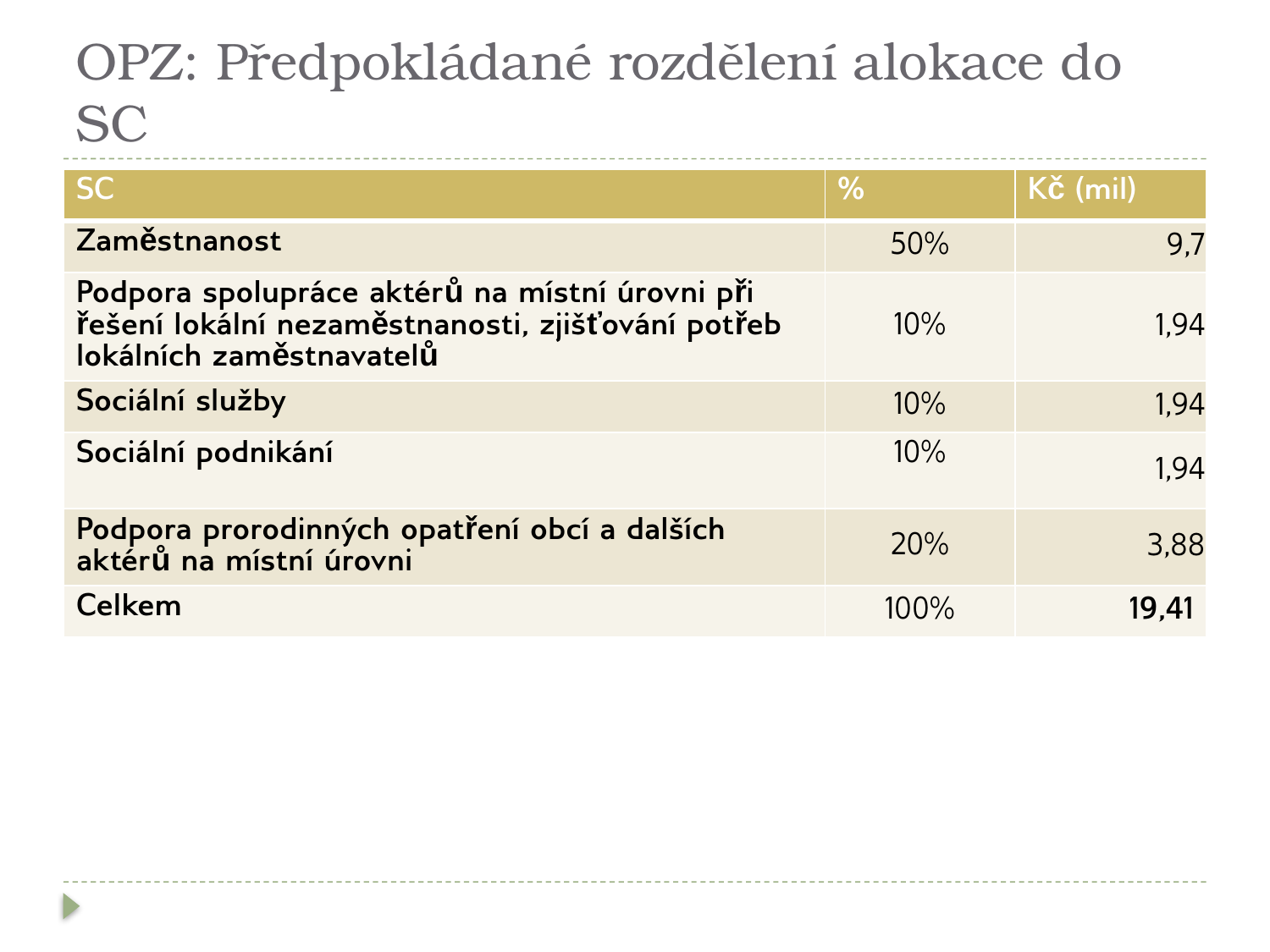

# OPZ: Předpokládané rozdělení alokace do SC
| SC | % | Kč (mil) |
| --- | --- | --- |
| Zaměstnanost | 50% | 9,7 |
| Podpora spolupráce aktérů na místní úrovni při řešení lokální nezaměstnanosti, zjišťování potřeb lokálních zaměstnavatelů | 10% | 1,94 |
| Sociální služby | 10% | 1,94 |
| Sociální podnikání | 10% | 1,94 |
| Podpora prorodinných opatření obcí a dalších aktérů na místní úrovni | 20% | 3,88 |
| Celkem | 100% | 19,41 |